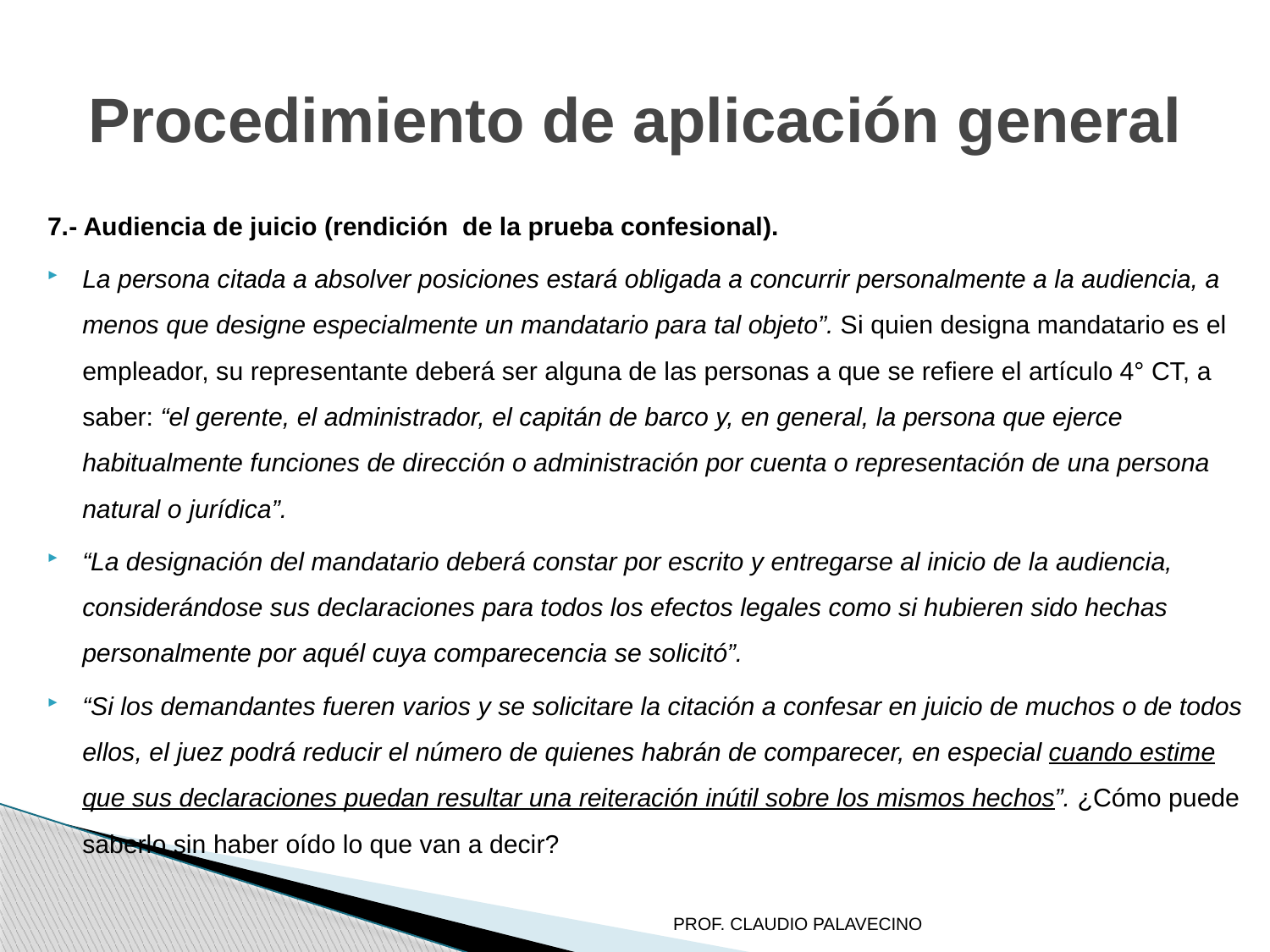

# Procedimiento de aplicación general
7.- Audiencia de juicio (rendición  de la prueba confesional).
La persona citada a absolver posiciones estará obligada a concurrir personalmente a la audiencia, a menos que designe especialmente un mandatario para tal objeto”. Si quien designa mandatario es el empleador, su representante deberá ser alguna de las personas a que se refiere el artículo 4° CT, a saber: “el gerente, el administrador, el capitán de barco y, en general, la persona que ejerce habitualmente funciones de dirección o administración por cuenta o representación de una persona natural o jurídica”.
“La designación del mandatario deberá constar por escrito y entregarse al inicio de la audiencia, considerándose sus declaraciones para todos los efectos legales como si hubieren sido hechas personalmente por aquél cuya comparecencia se solicitó”.
“Si los demandantes fueren varios y se solicitare la citación a confesar en juicio de muchos o de todos ellos, el juez podrá reducir el número de quienes habrán de comparecer, en especial cuando estime que sus declaraciones puedan resultar una reiteración inútil sobre los mismos hechos”. ¿Cómo puede saberlo sin haber oído lo que van a decir?

PROF. CLAUDIO PALAVECINO